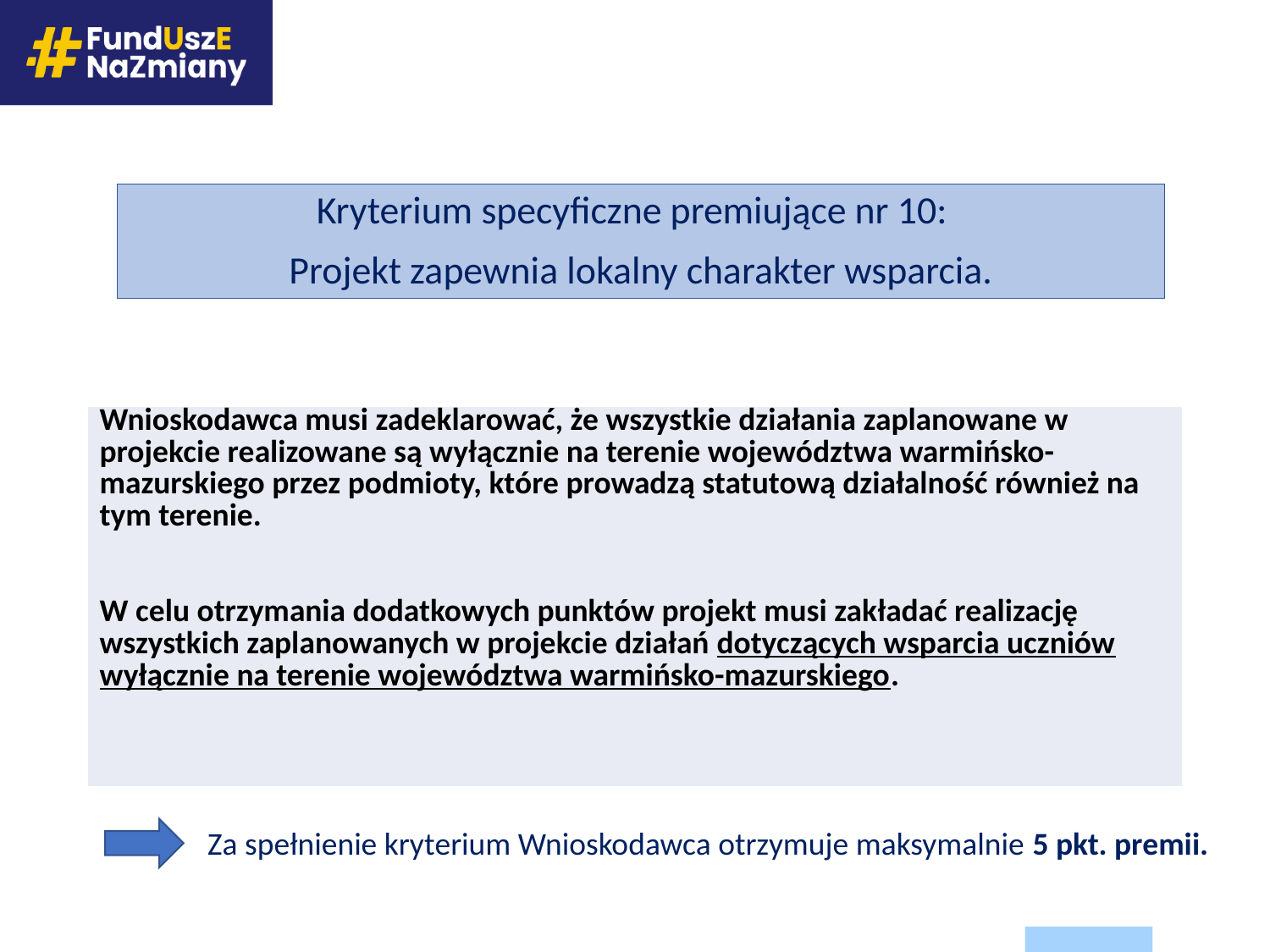

Kryterium specyficzne premiujące nr 10:
Projekt zapewnia lokalny charakter wsparcia.
| Wnioskodawca musi zadeklarować, że wszystkie działania zaplanowane w projekcie realizowane są wyłącznie na terenie województwa warmińsko-mazurskiego przez podmioty, które prowadzą statutową działalność również na tym terenie. W celu otrzymania dodatkowych punktów projekt musi zakładać realizację wszystkich zaplanowanych w projekcie działań dotyczących wsparcia uczniów wyłącznie na terenie województwa warmińsko-mazurskiego. |
| --- |
Za spełnienie kryterium Wnioskodawca otrzymuje maksymalnie 5 pkt. premii.